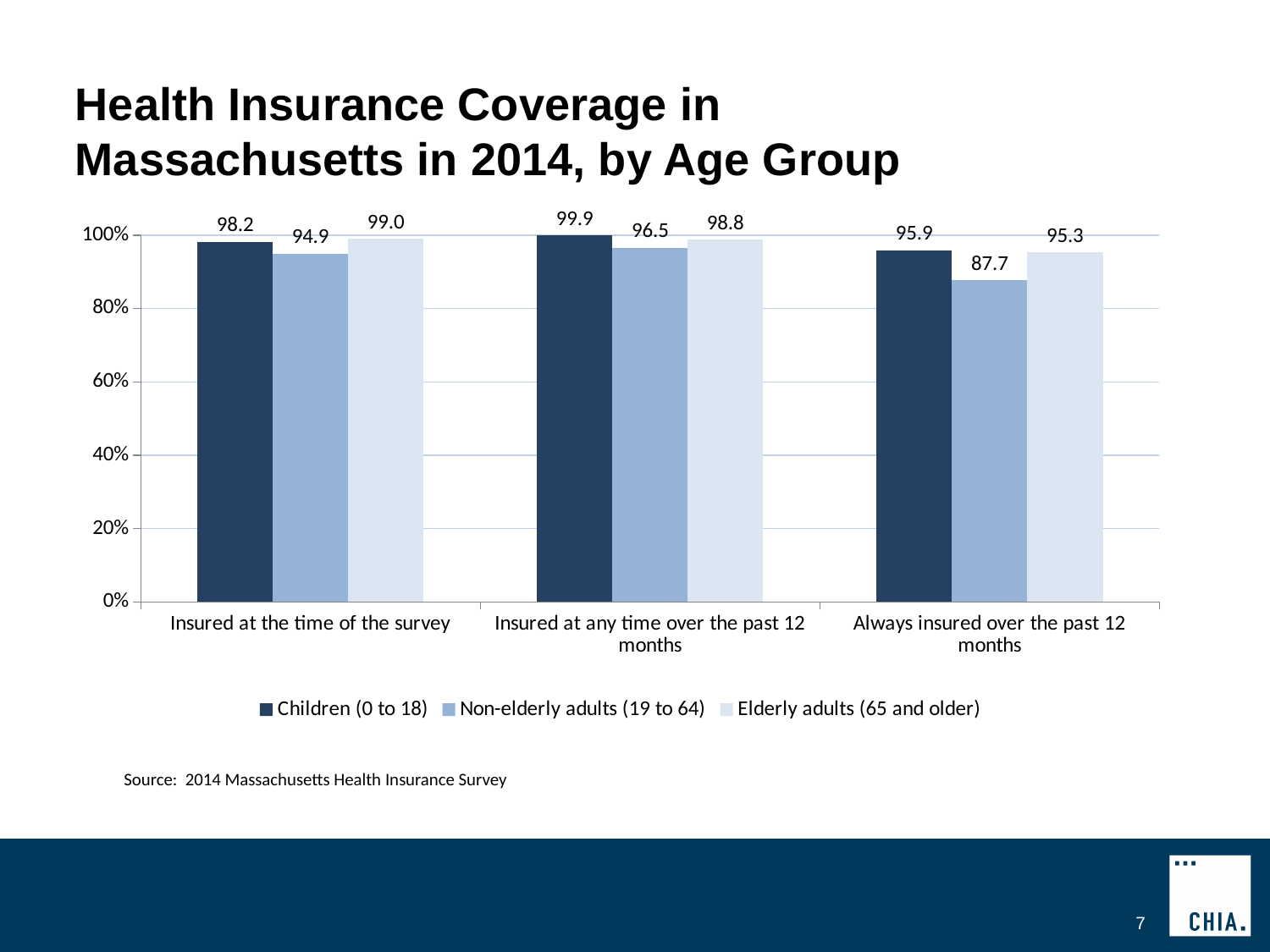

# Health Insurance Coverage in Massachusetts in 2014, by Age Group

### Chart

| Category | Children (0 to 18) | Non-elderly adults (19 to 64) | Elderly adults (65 and older) |
|---|---|---|---|
| Insured at the time of the survey | 98.2 | 94.9 | 99.0 |
| Insured at any time over the past 12 months | 99.9 | 96.5 | 98.8 |
| Always insured over the past 12 months | 95.9 | 87.7 | 95.3 |
Source:  2014 Massachusetts Health Insurance Survey
7